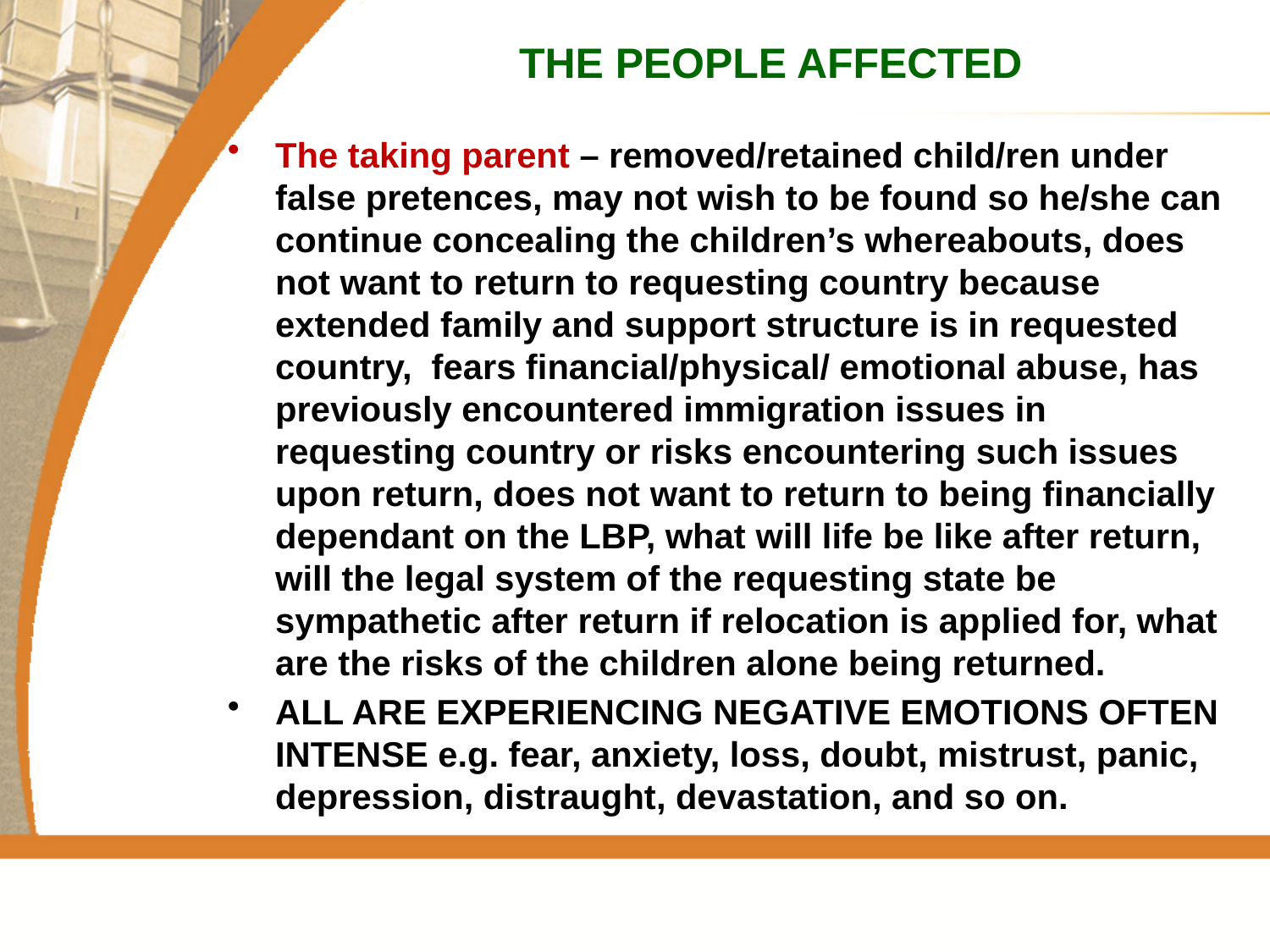

# THE PEOPLE AFFECTED
The taking parent – removed/retained child/ren under false pretences, may not wish to be found so he/she can continue concealing the children’s whereabouts, does not want to return to requesting country because extended family and support structure is in requested country,  fears financial/physical/ emotional abuse, has previously encountered immigration issues in requesting country or risks encountering such issues upon return, does not want to return to being financially dependant on the LBP, what will life be like after return, will the legal system of the requesting state be sympathetic after return if relocation is applied for, what are the risks of the children alone being returned.
ALL ARE EXPERIENCING NEGATIVE EMOTIONS OFTEN INTENSE e.g. fear, anxiety, loss, doubt, mistrust, panic, depression, distraught, devastation, and so on.